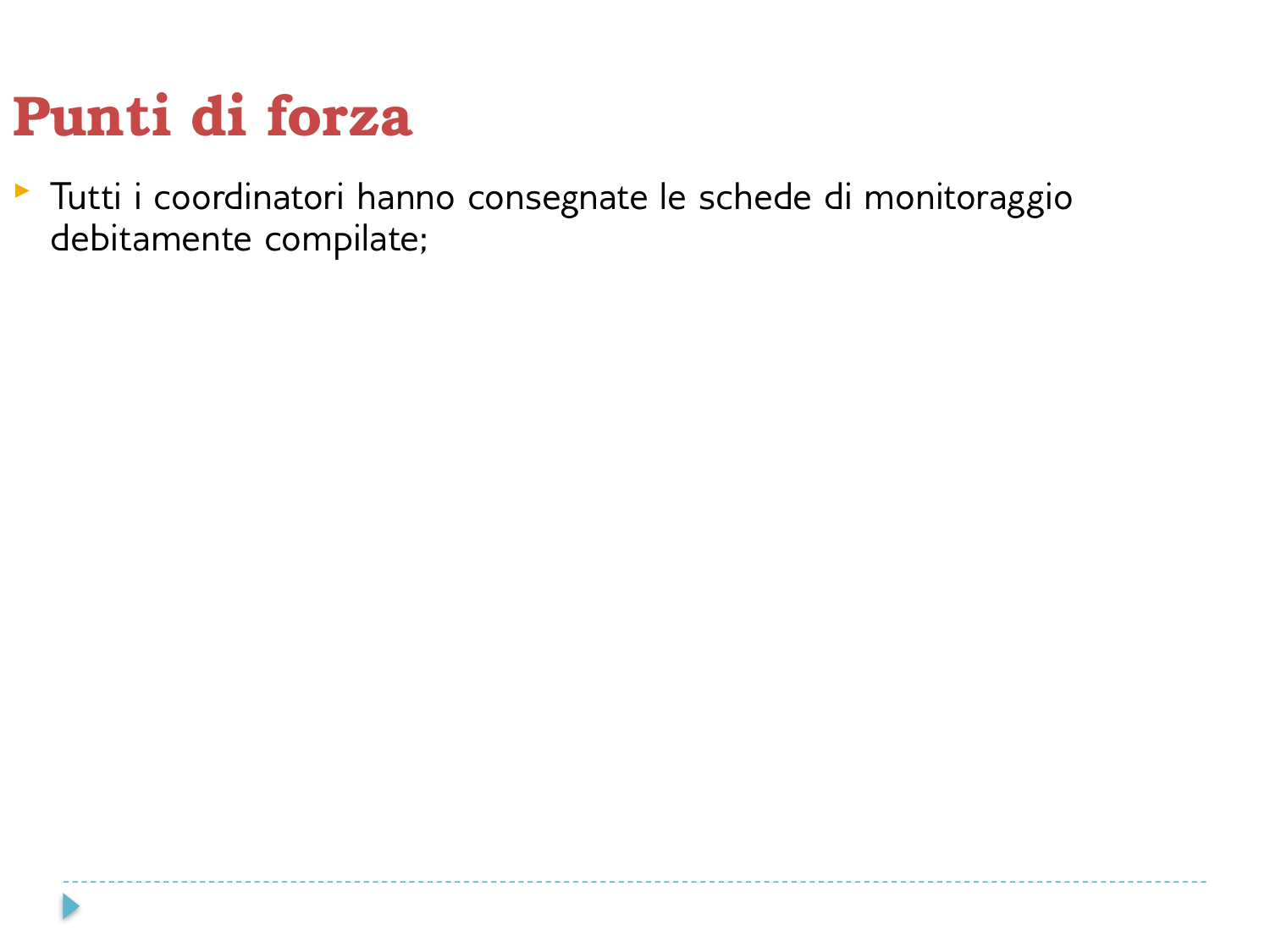

Punti di forza
Tutti i coordinatori hanno consegnate le schede di monitoraggio debitamente compilate;